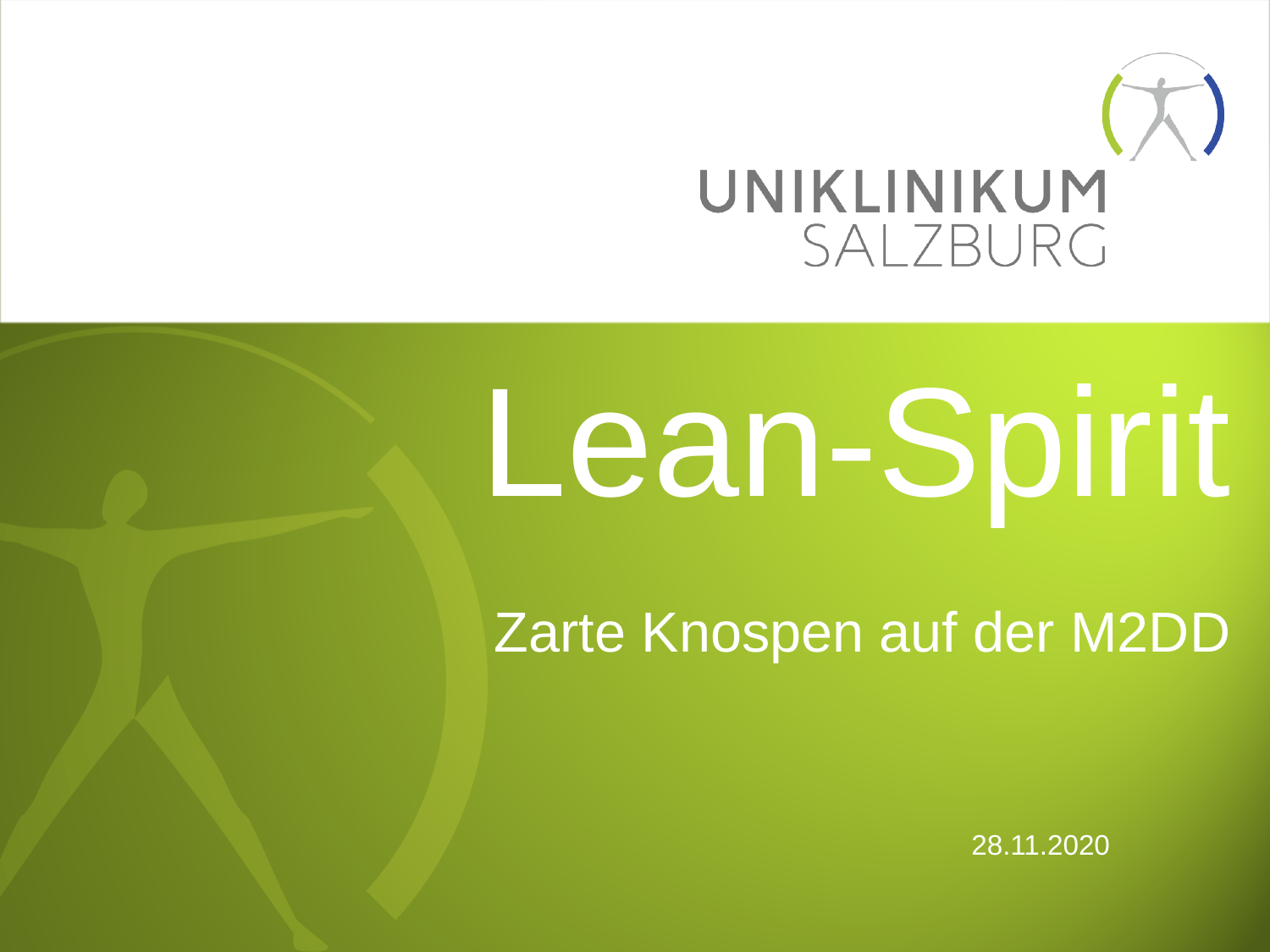

# Lean-Spirit Zarte Knospen auf der M2DD
28.11.2020